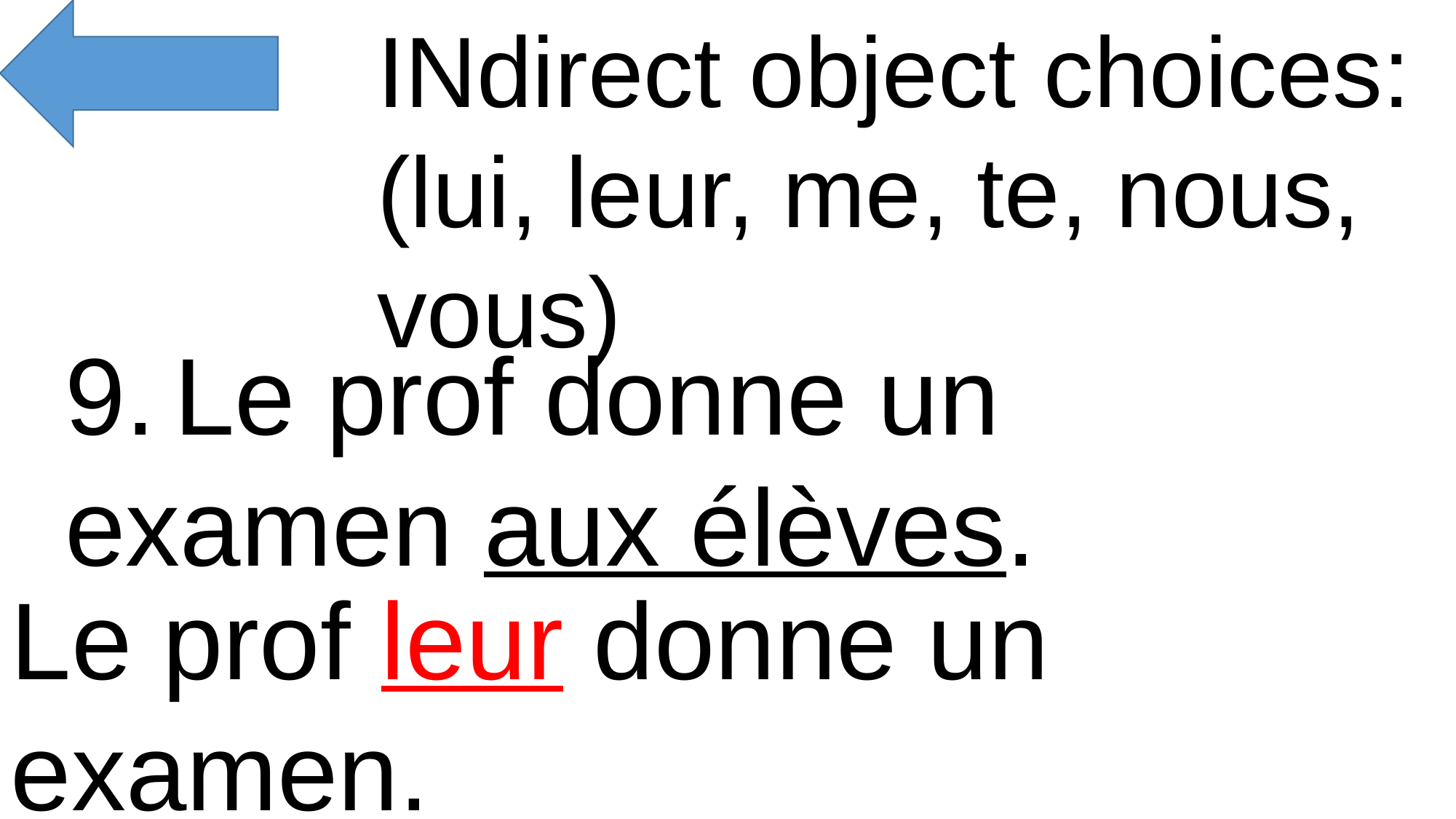

INdirect object choices:
(lui, leur, me, te, nous, vous)
9.	Le prof donne un examen aux élèves.
Le prof leur donne un examen.
(The teacher gives a test to them)